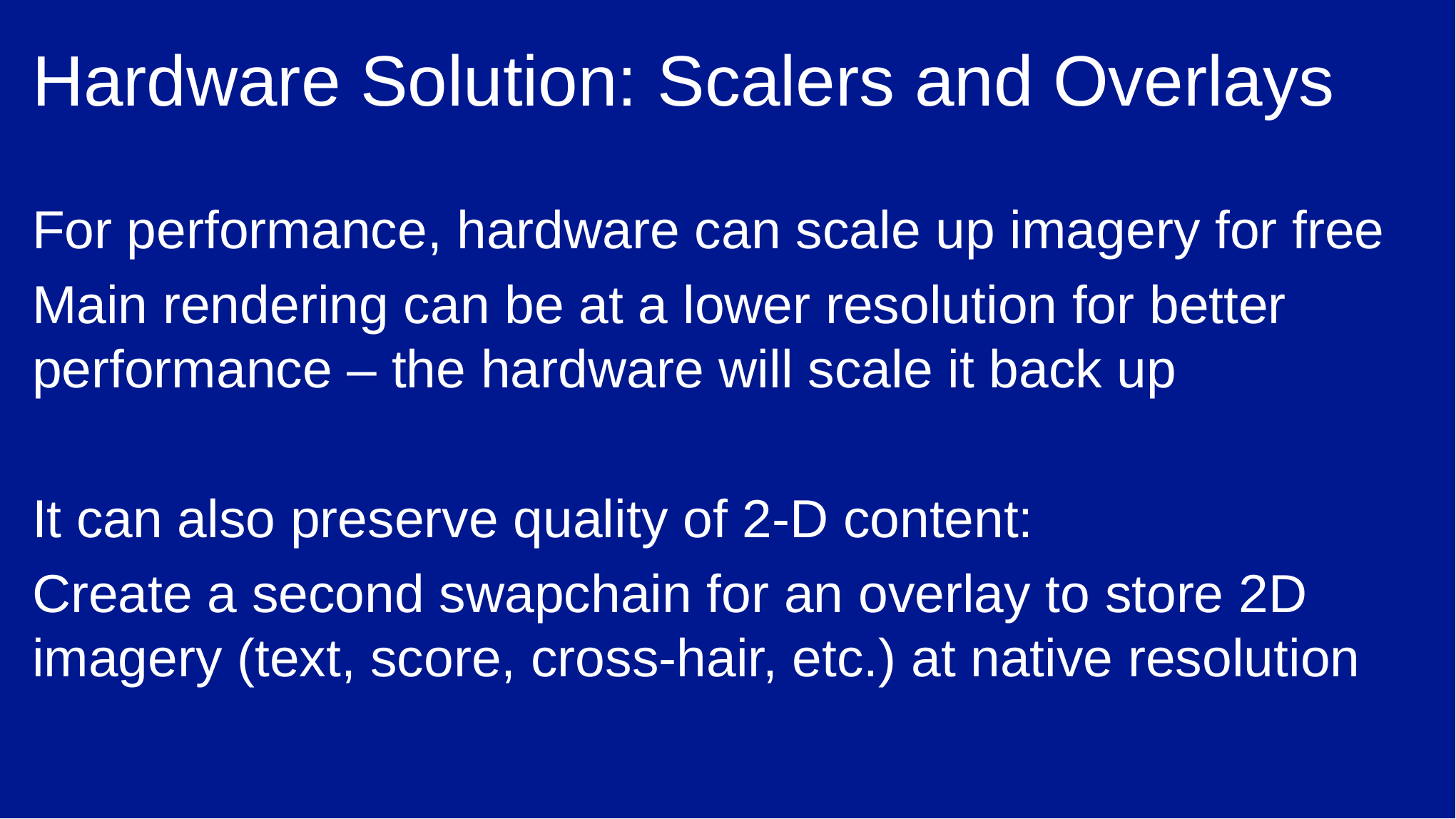

# Hardware Solution: Scalers and Overlays
For performance, hardware can scale up imagery for free
Main rendering can be at a lower resolution for better performance – the hardware will scale it back up

It can also preserve quality of 2-D content:
Create a second swapchain for an overlay to store 2D imagery (text, score, cross-hair, etc.) at native resolution